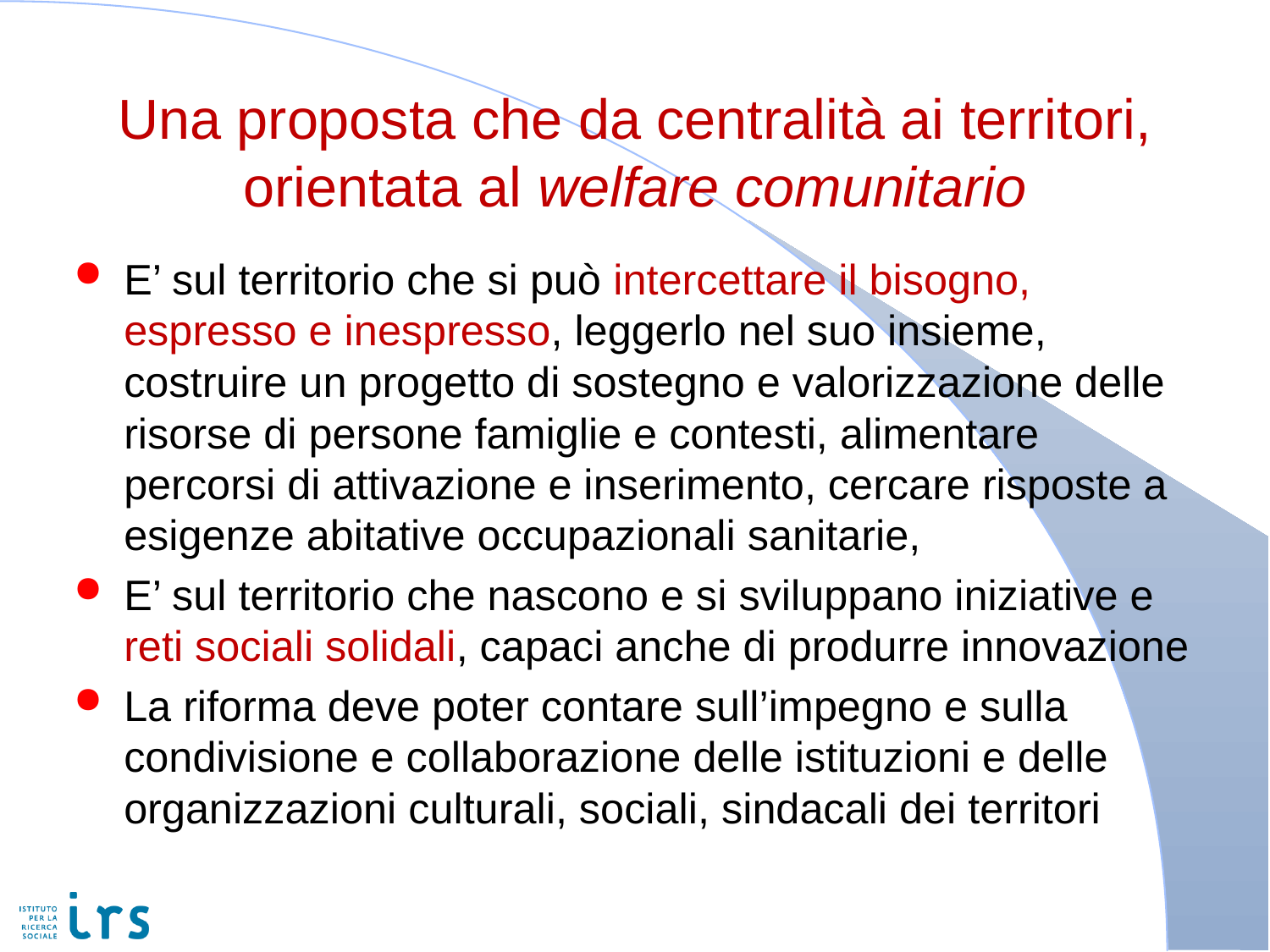

# Una proposta che da centralità ai territori, orientata al welfare comunitario
E’ sul territorio che si può intercettare il bisogno, espresso e inespresso, leggerlo nel suo insieme, costruire un progetto di sostegno e valorizzazione delle risorse di persone famiglie e contesti, alimentare percorsi di attivazione e inserimento, cercare risposte a esigenze abitative occupazionali sanitarie,
E’ sul territorio che nascono e si sviluppano iniziative e reti sociali solidali, capaci anche di produrre innovazione
La riforma deve poter contare sull’impegno e sulla condivisione e collaborazione delle istituzioni e delle organizzazioni culturali, sociali, sindacali dei territori

Milano, 8 aprile 2016